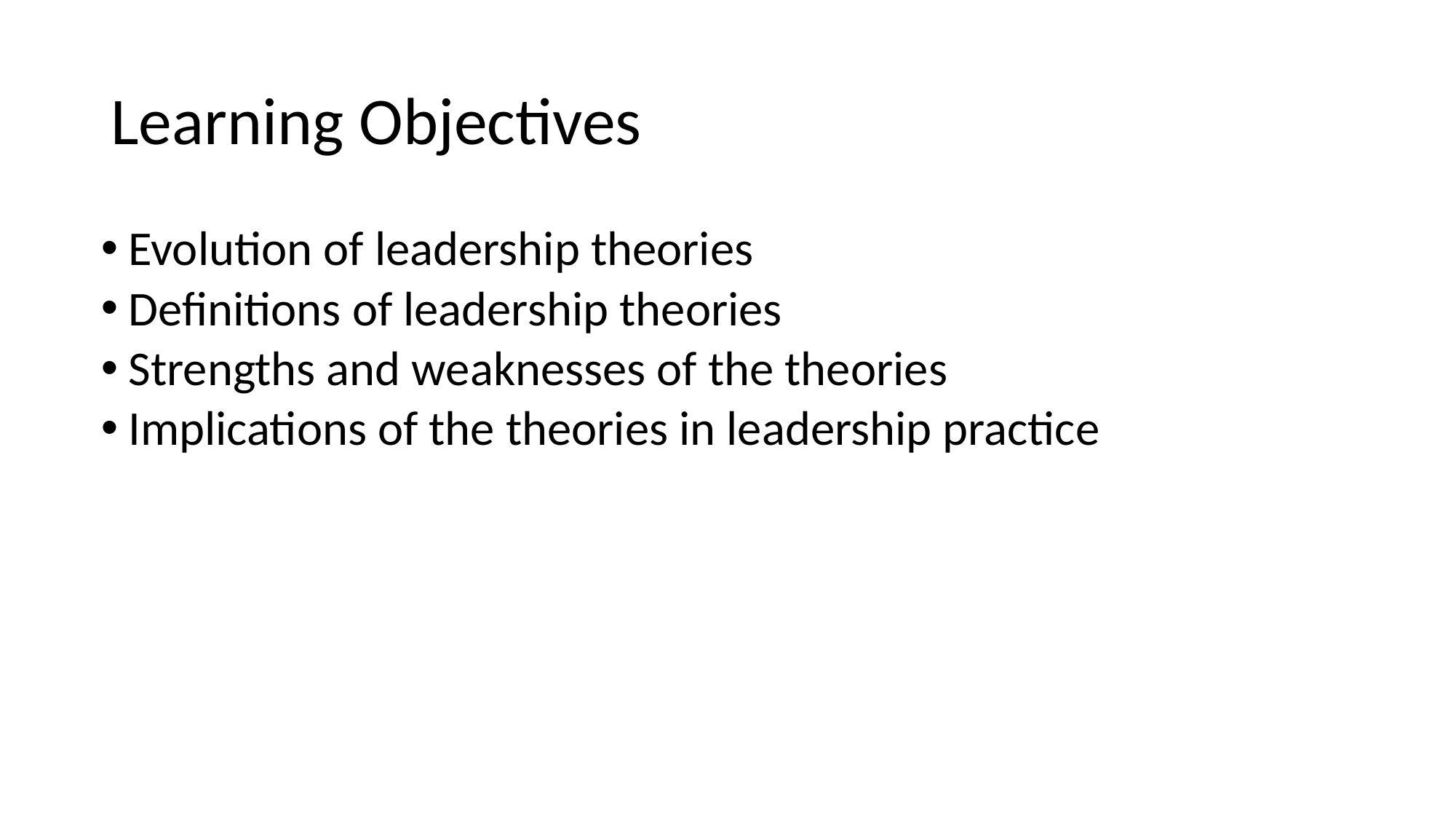

# Learning Objectives
Evolution of leadership theories
Definitions of leadership theories
Strengths and weaknesses of the theories
Implications of the theories in leadership practice